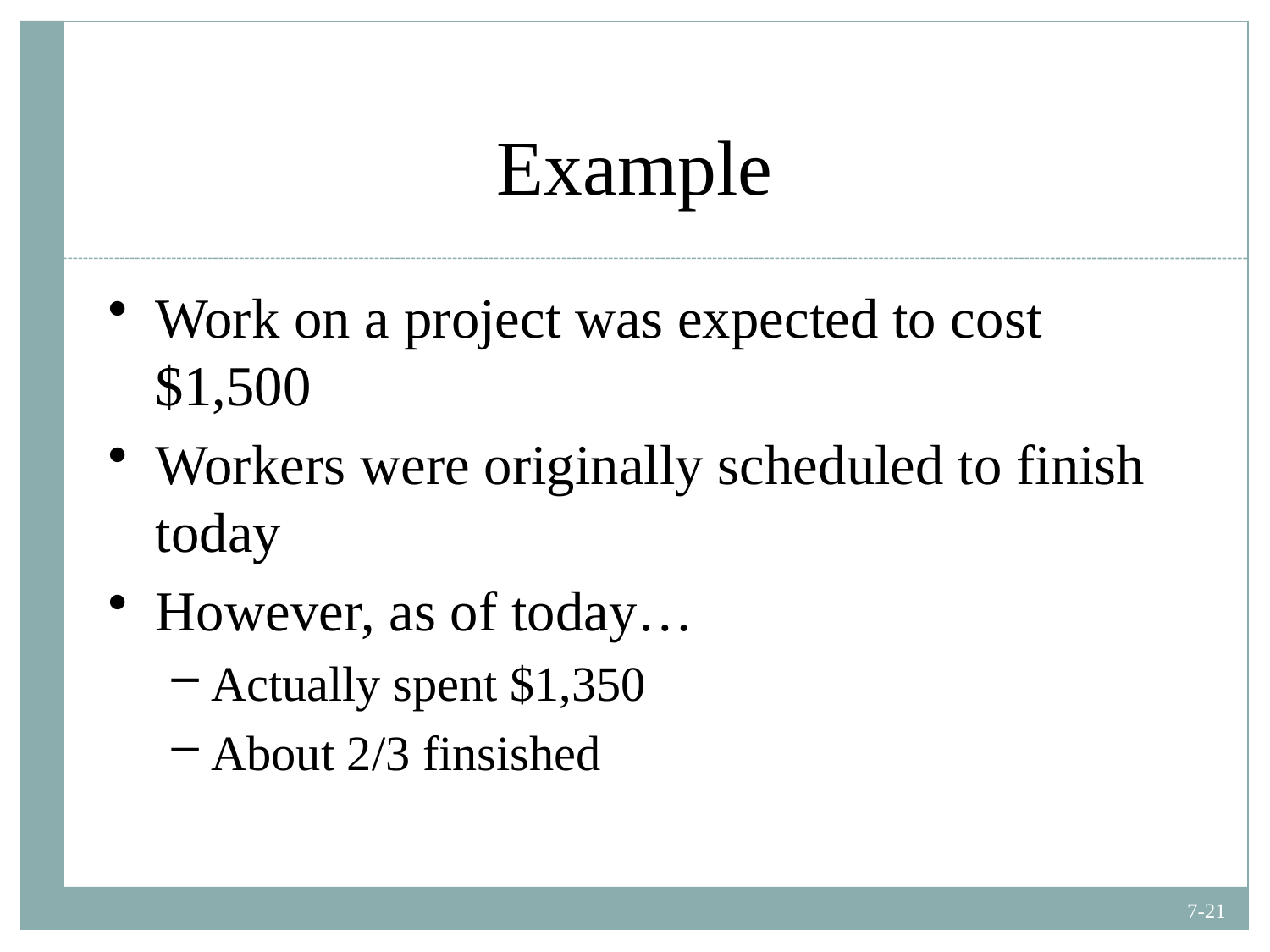

# Example
Work on a project was expected to cost $1,500
Workers were originally scheduled to finish today
However, as of today…
Actually spent $1,350
About 2/3 finsished